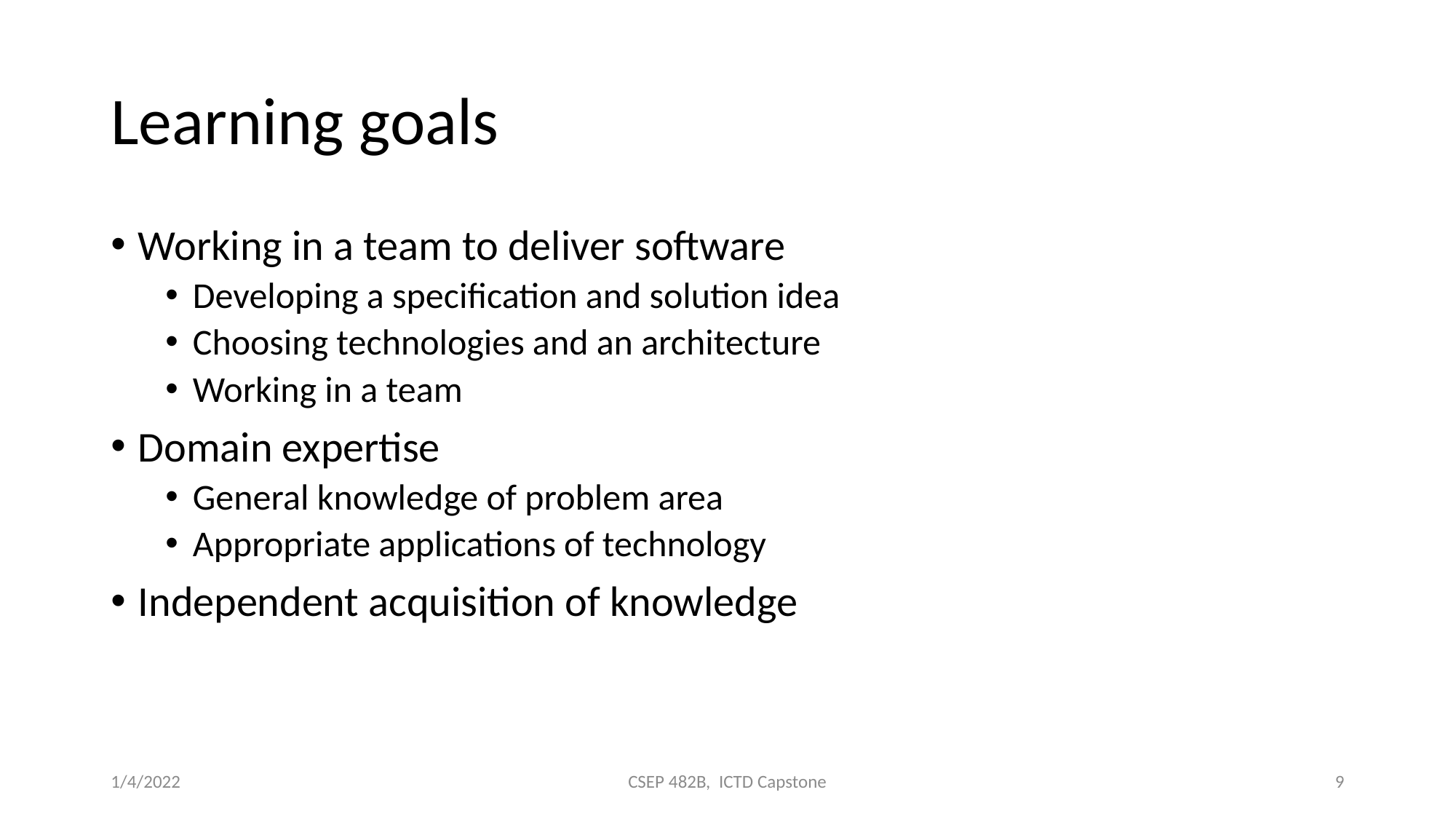

# Learning goals
Working in a team to deliver software
Developing a specification and solution idea
Choosing technologies and an architecture
Working in a team
Domain expertise
General knowledge of problem area
Appropriate applications of technology
Independent acquisition of knowledge

1/4/2022
CSEP 482B,  ICTD Capstone
9